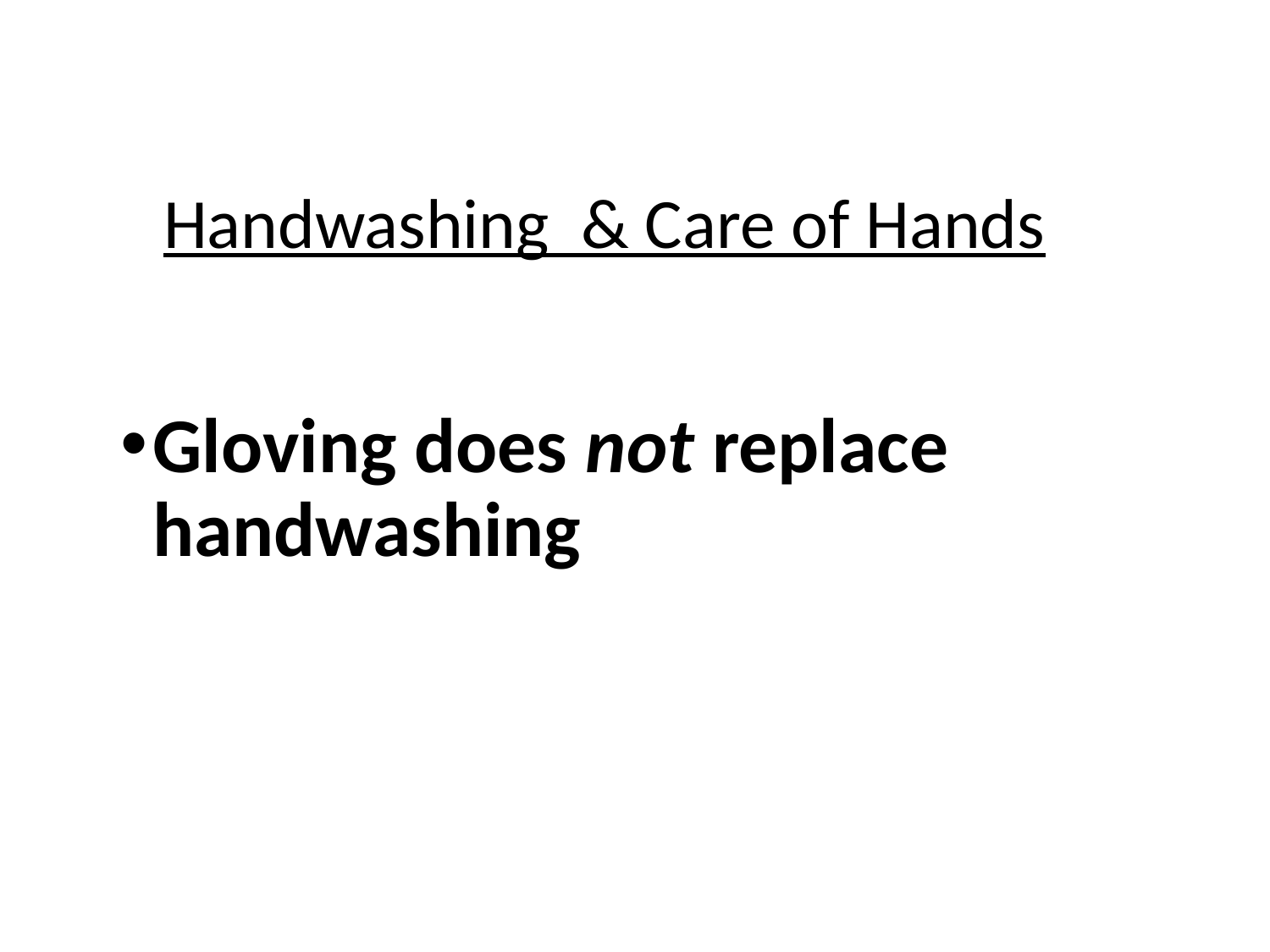

# Handwashing  & Care of Hands
Gloving does not replace handwashing